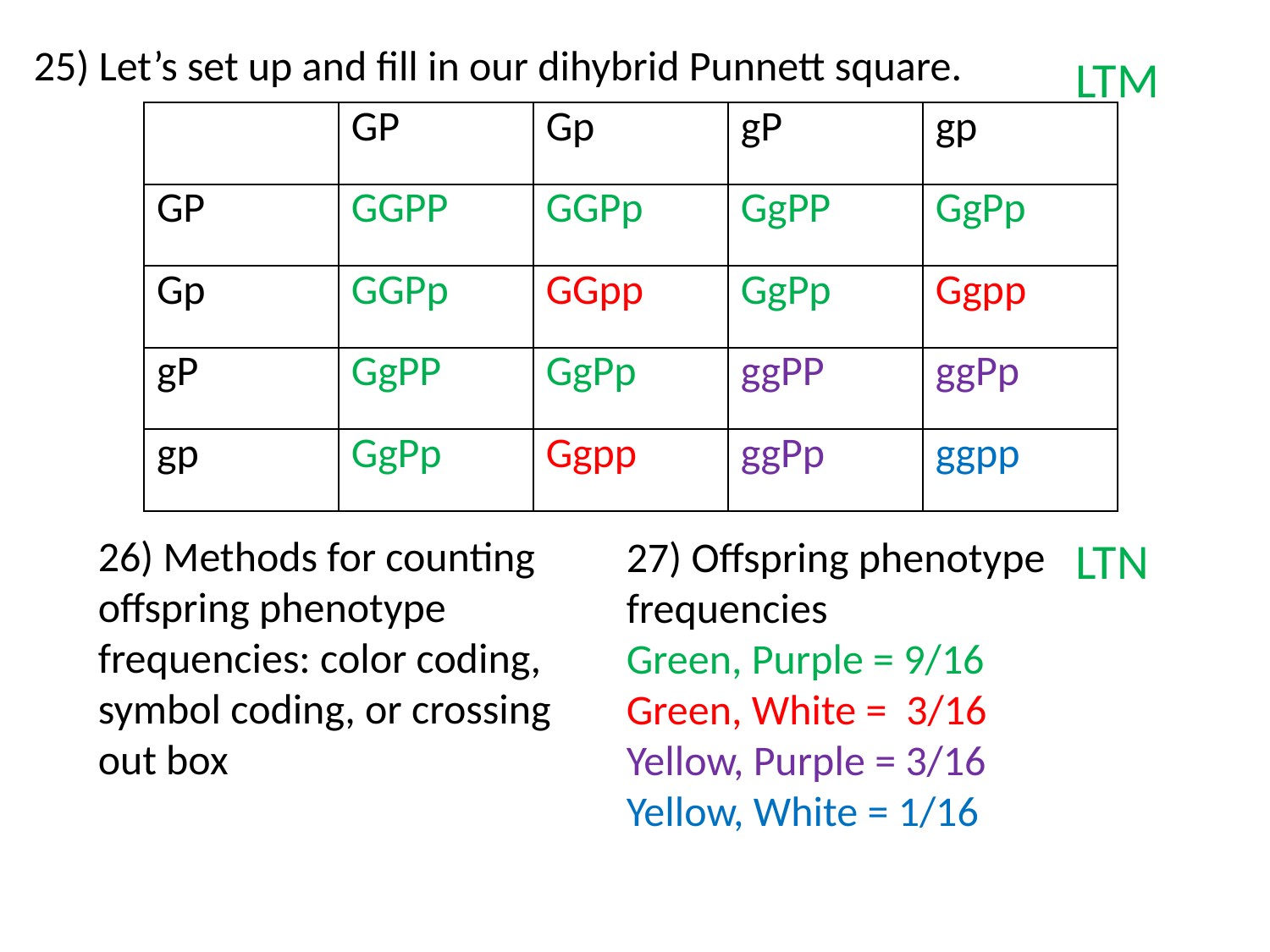

25) Let’s set up and fill in our dihybrid Punnett square.

LTM
|  | GP | Gp | gP | gp |
| --- | --- | --- | --- | --- |
| GP | GGPP | GGPp | GgPP | GgPp |
| Gp | GGPp | GGpp | GgPp | Ggpp |
| gP | GgPP | GgPp | ggPP | ggPp |
| gp | GgPp | Ggpp | ggPp | ggpp |
26) Methods for counting offspring phenotype frequencies: color coding, symbol coding, or crossing out box
LTN
27) Offspring phenotype frequencies
Green, Purple = 9/16
Green, White =  3/16
Yellow, Purple = 3/16
Yellow, White = 1/16